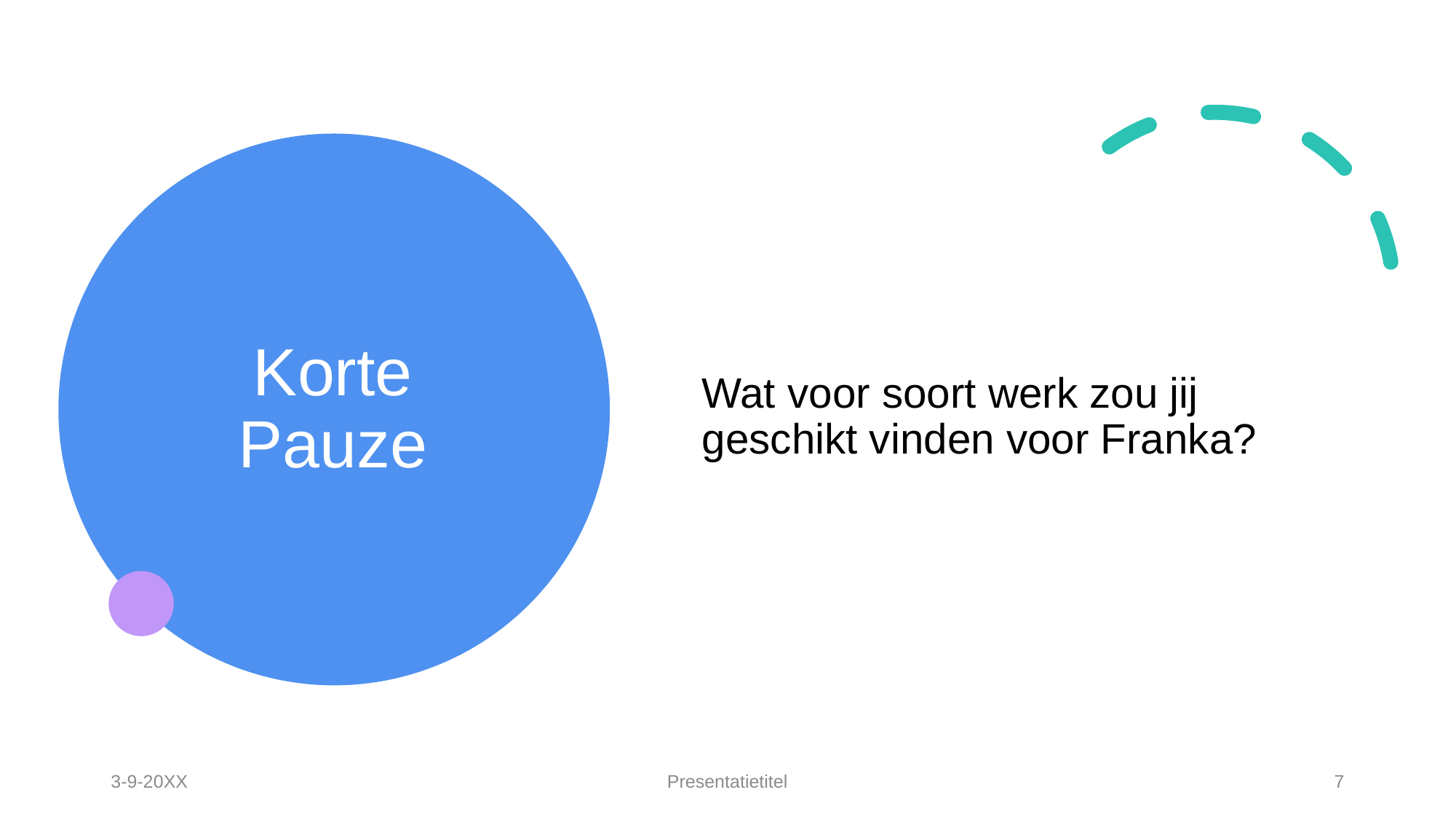

# Korte Pauze
Wat voor soort werk zou jij geschikt vinden voor Franka?
3-9-20XX
Presentatietitel
7